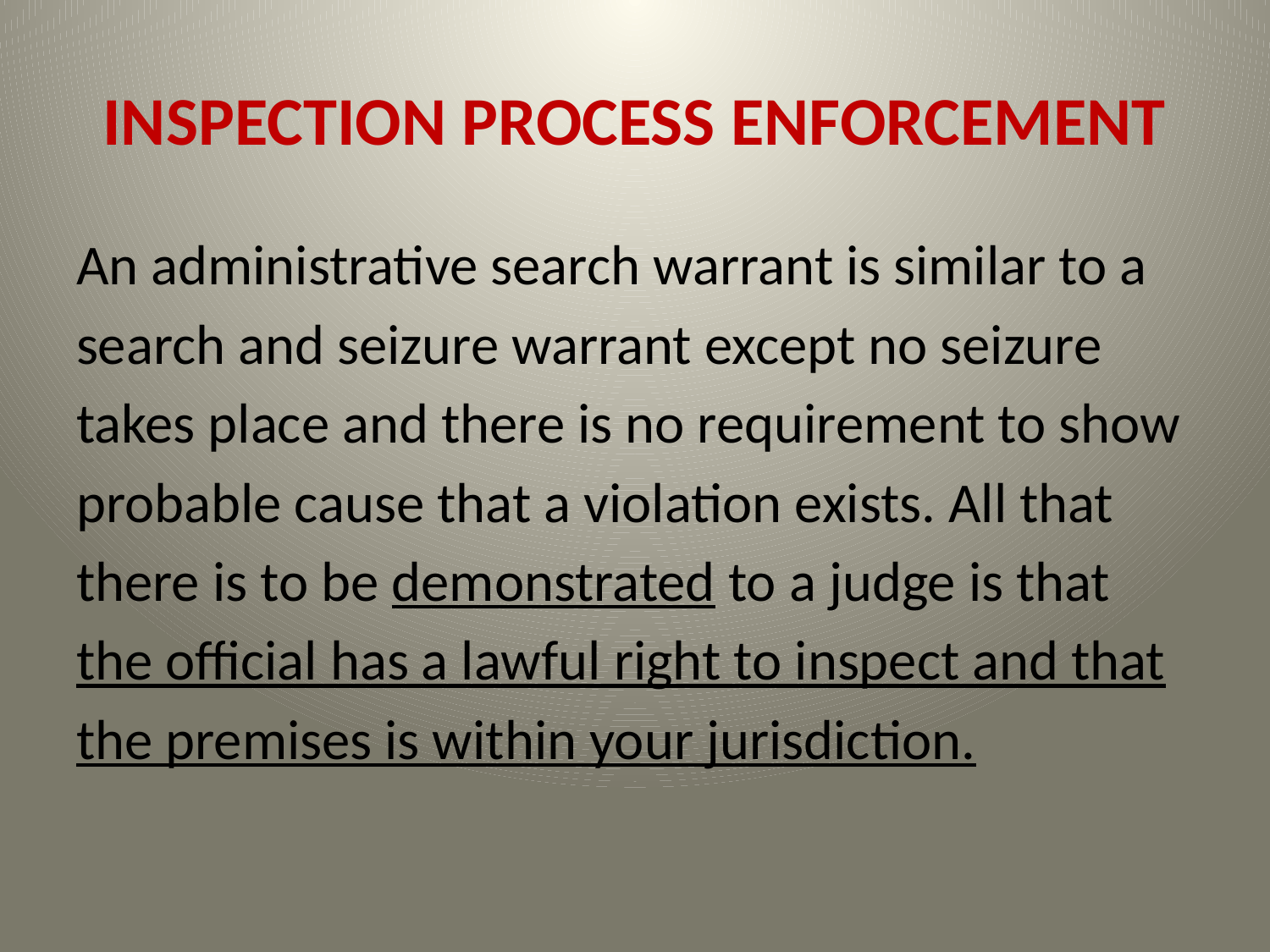

# INSPECTION PROCESS ENFORCEMENT
An administrative search warrant is similar to a
search and seizure warrant except no seizure
takes place and there is no requirement to show
probable cause that a violation exists. All that
there is to be demonstrated to a judge is that
the official has a lawful right to inspect and that
the premises is within your jurisdiction.